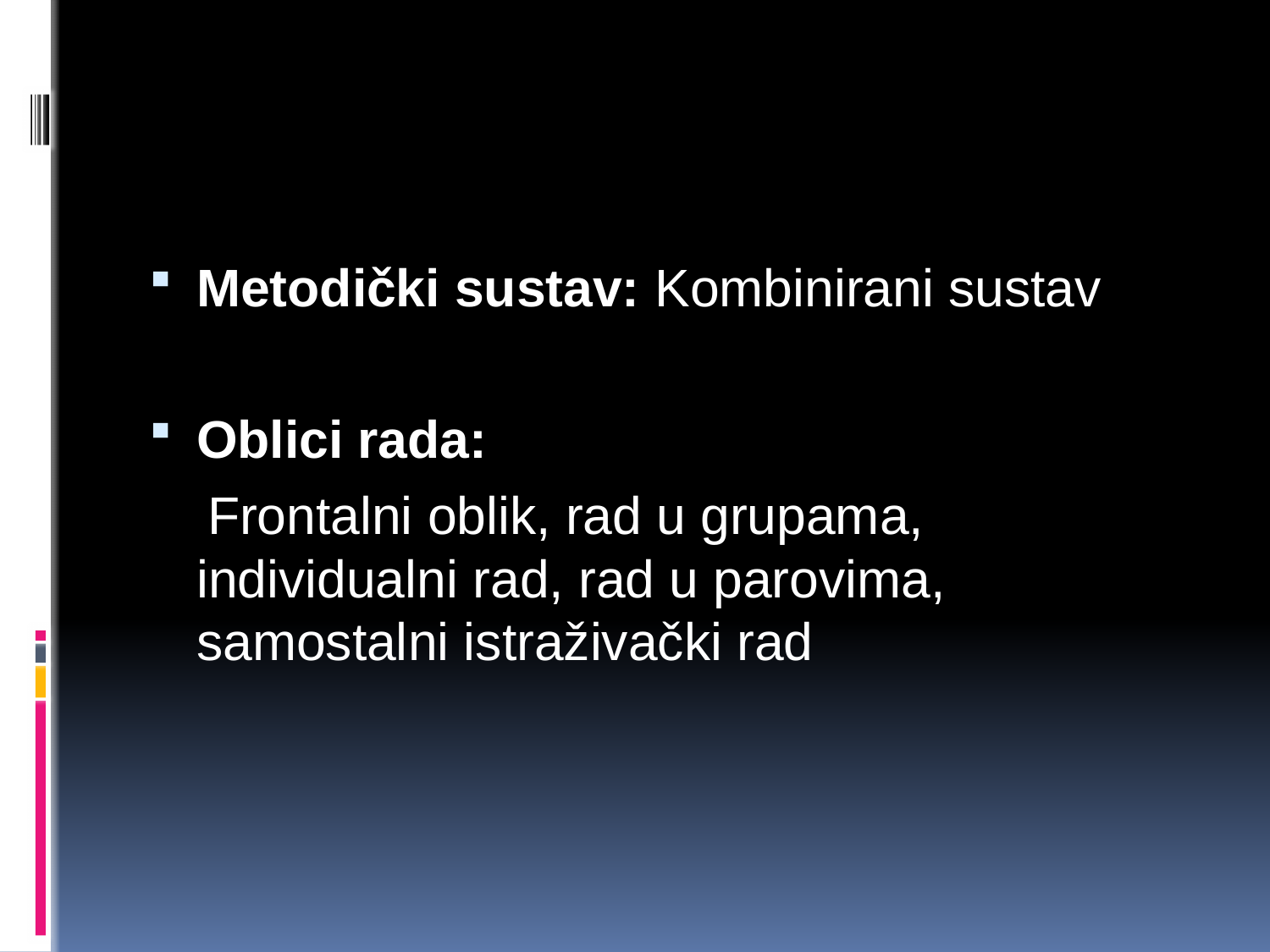

Metodički sustav: Kombinirani sustav

Oblici rada:
    Frontalni oblik, rad u grupama, individualni rad, rad u parovima, samostalni istraživački rad